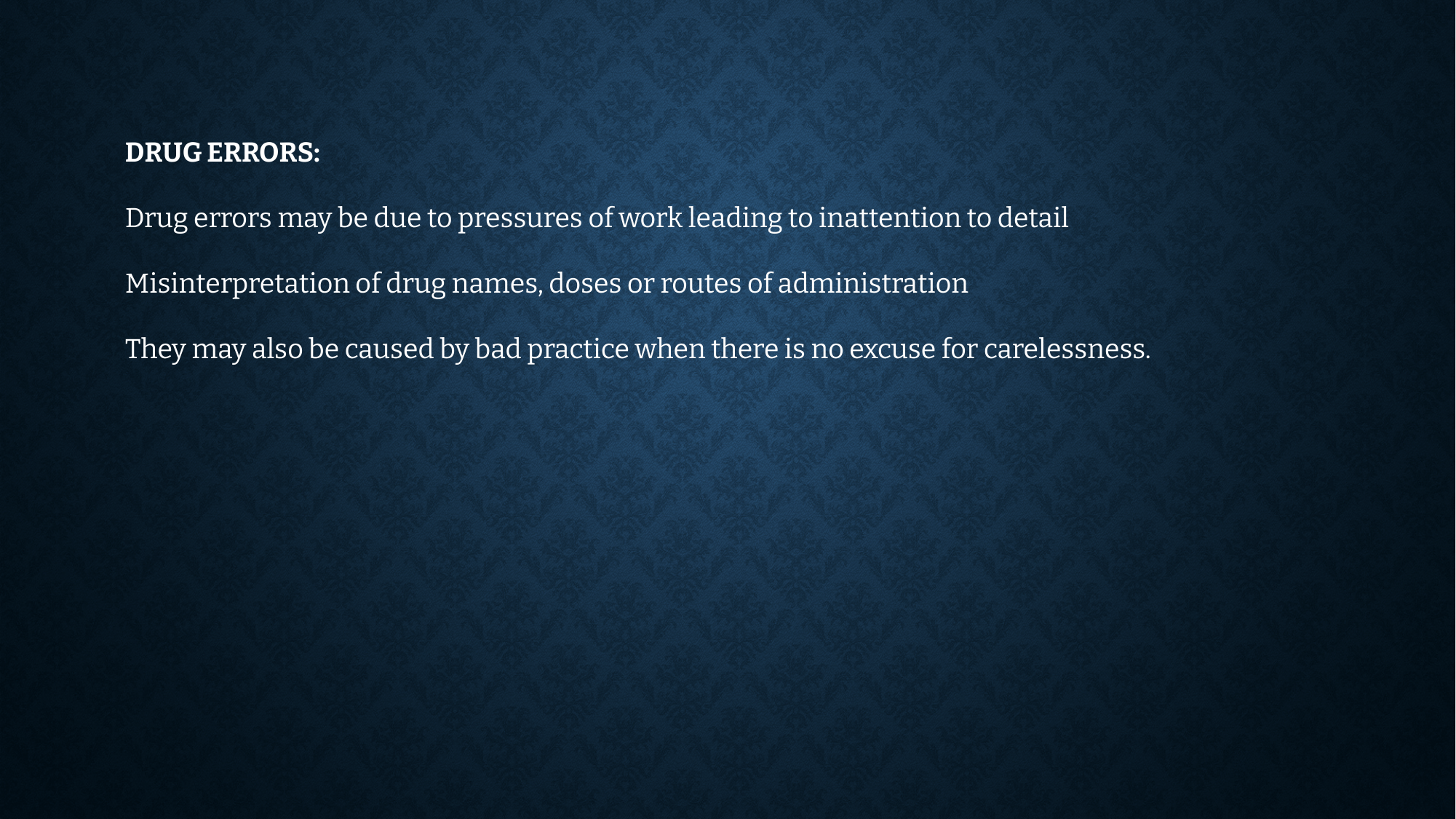

DRUG ERRORS:

Drug errors may be due to pressures of work leading to inattention to detail

Misinterpretation of drug names, doses or routes of administration

They may also be caused by bad practice when there is no excuse for carelessness.